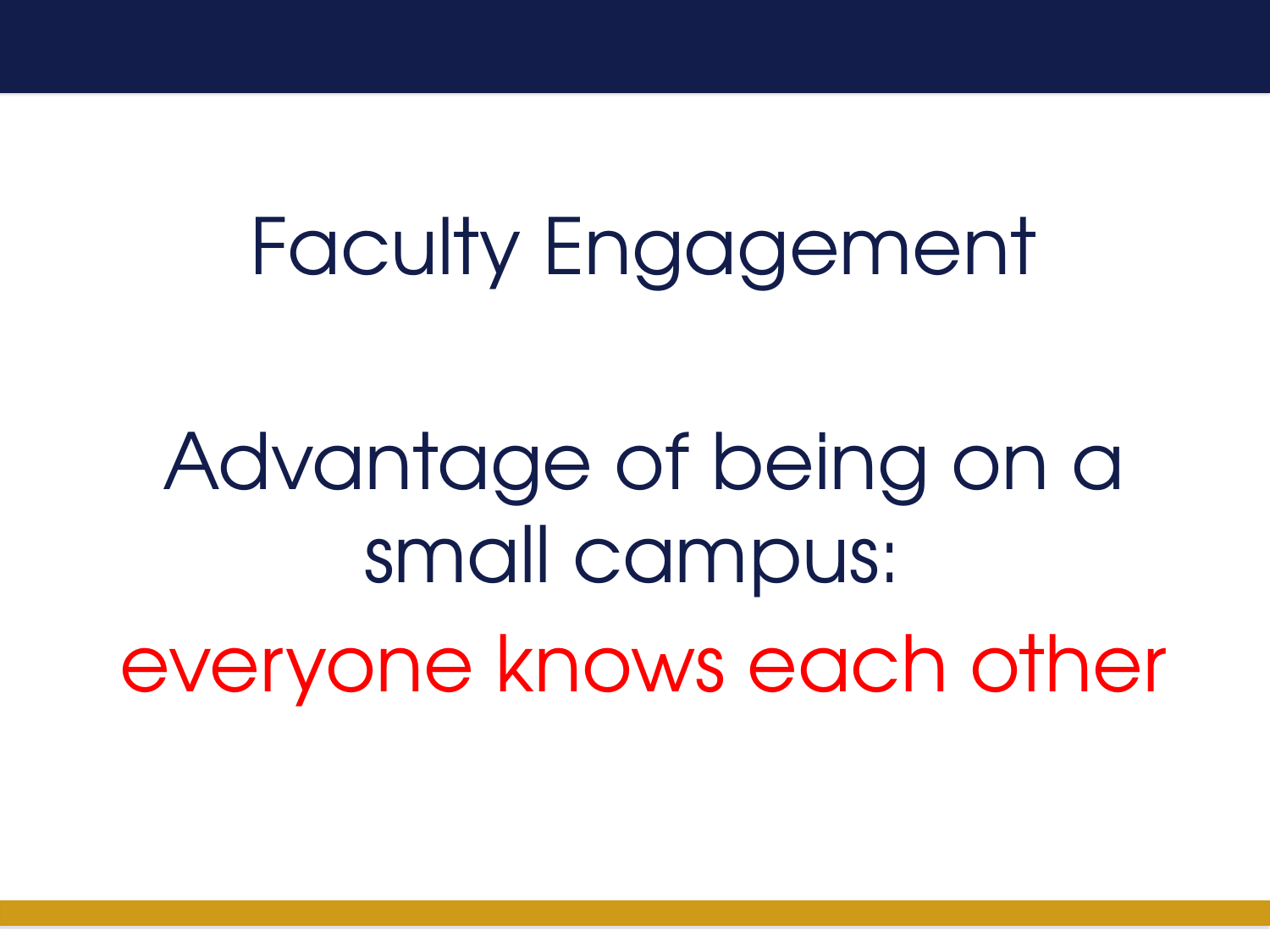

# Faculty Engagement
Advantage of being on a small campus:
everyone knows each other